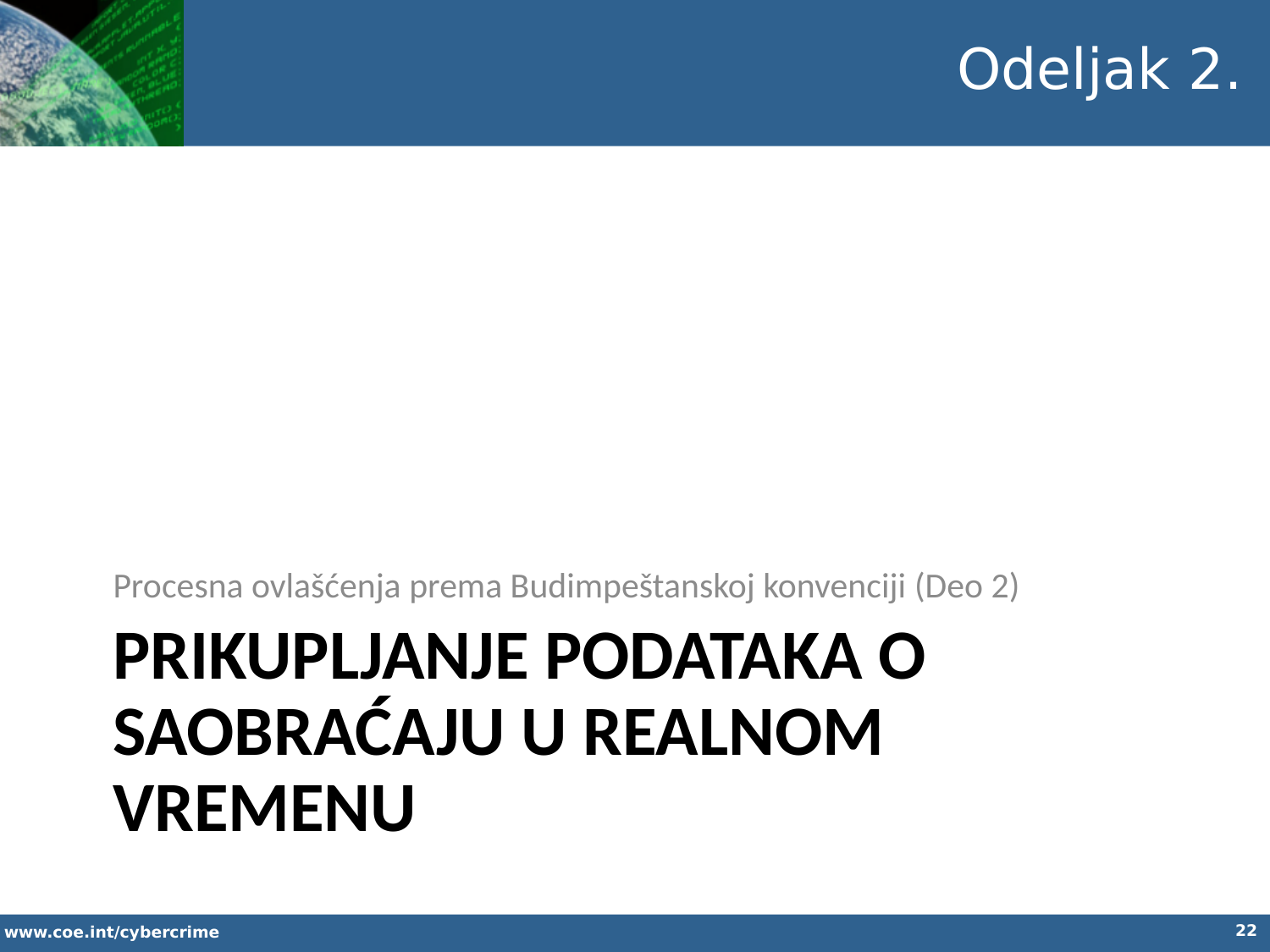

Odeljak 2.
Procesna ovlašćenja prema Budimpeštanskoj konvenciji (Deo 2)
# PRIKUPLJANJE PODATAKA O SAOBRAĆAJU U REALNOM VREMENU